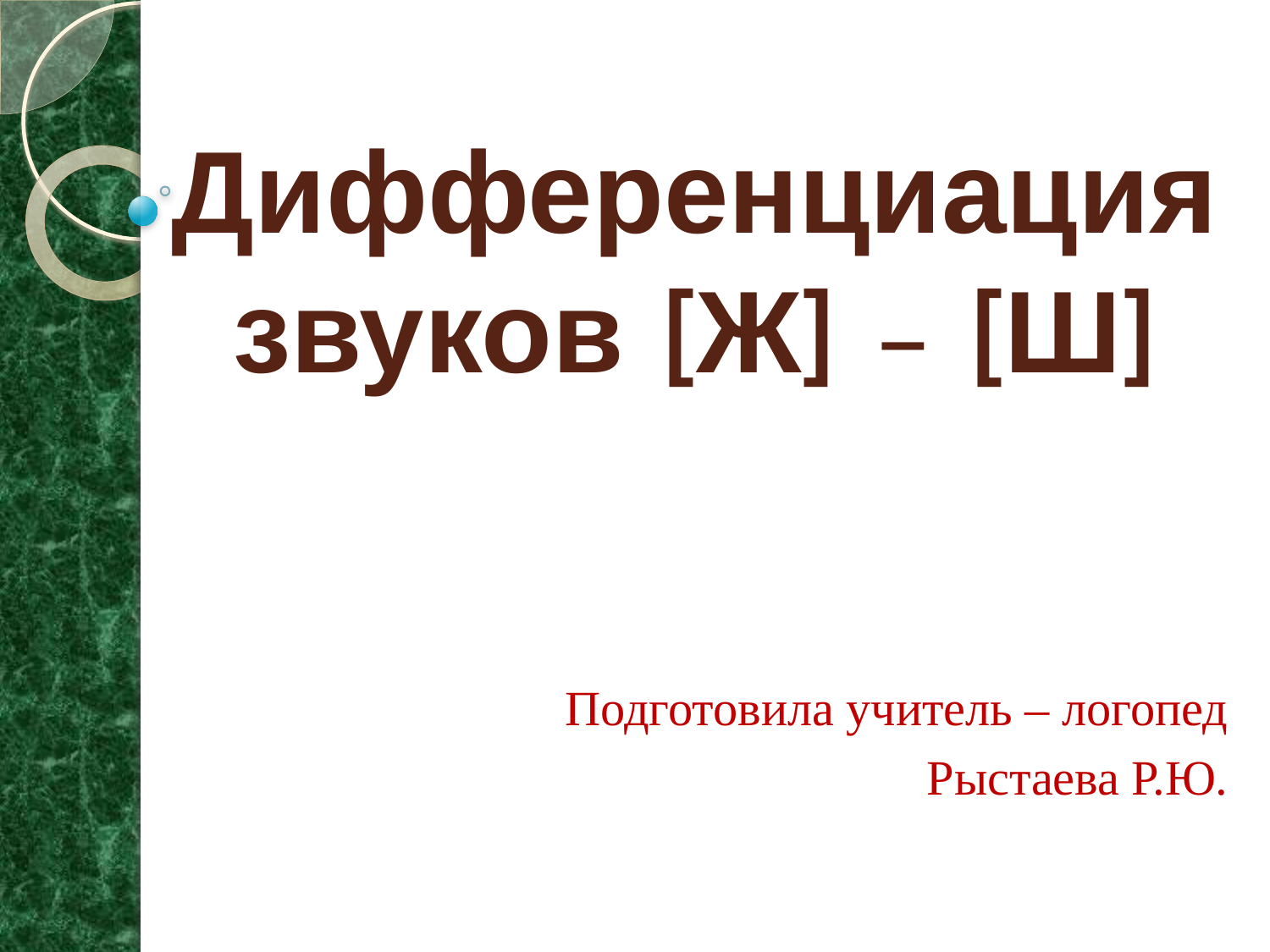

# Дифференциация звуков [Ж] – [Ш]
Подготовила учитель – логопед
Рыстаева Р.Ю.